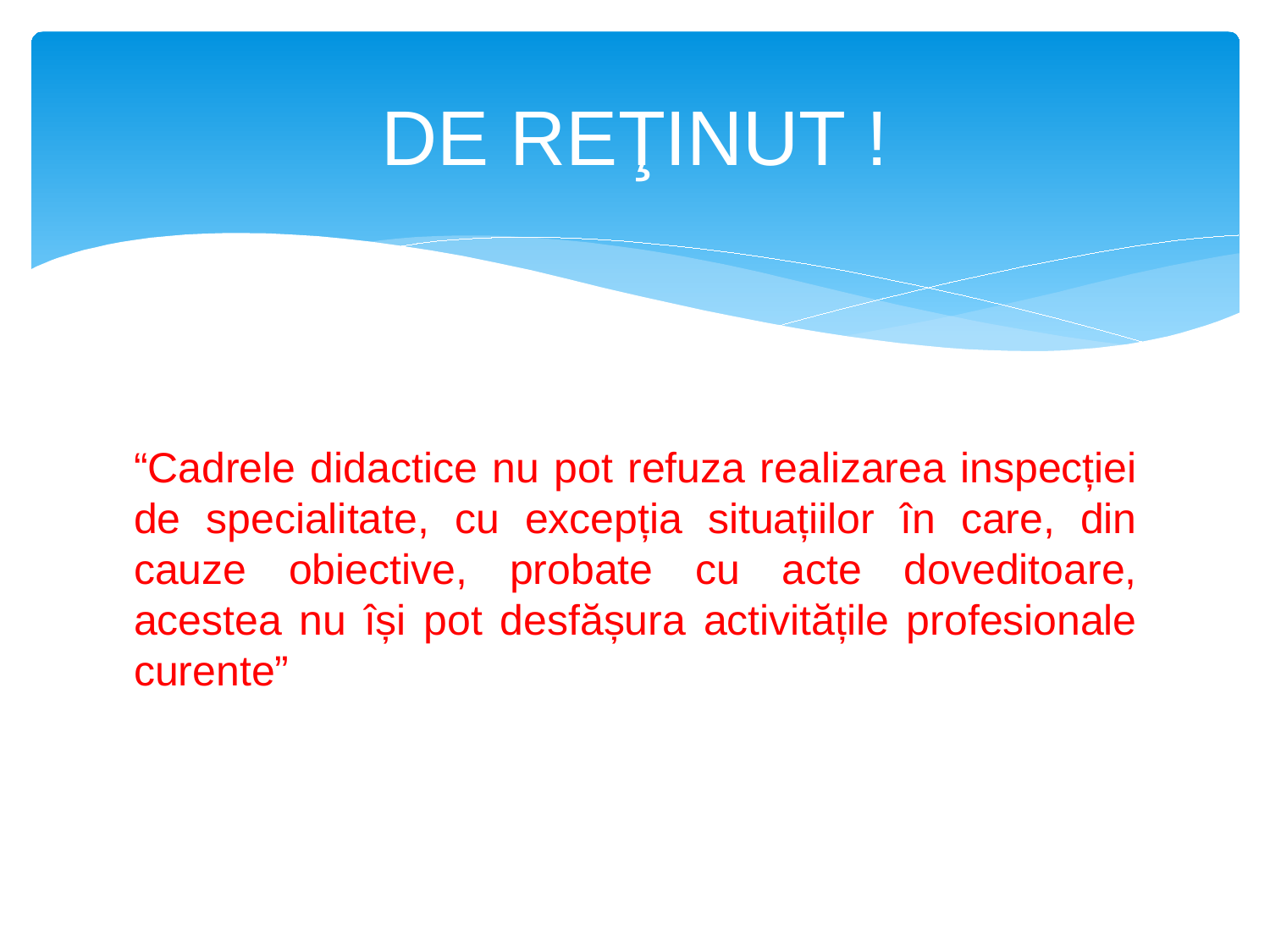

# DE REŢINUT !

“Cadrele didactice nu pot refuza realizarea inspecției de specialitate, cu excepția situațiilor în care, din cauze obiective, probate cu acte doveditoare, acestea nu își pot desfășura activitățile profesionale curente”